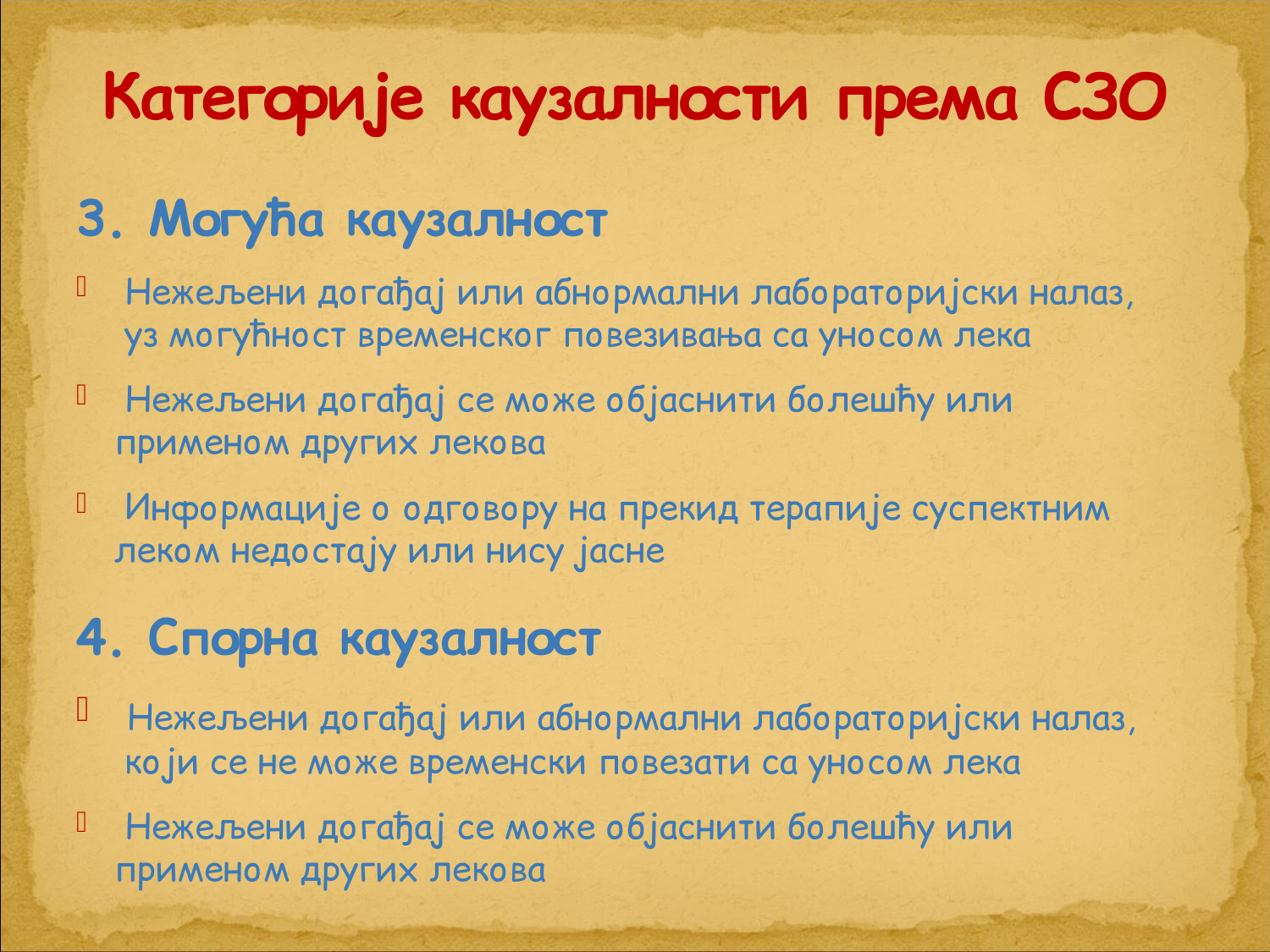

# Категорије каузалности према СЗО
3. Могућа каузалност

 Нежељени догађај или абнормални лабораторијски налаз,      уз могућност временског повезивања са уносом лека

 Нежељени догађај се може објаснити болешћу или применом других лекова

 Информације о одговору на прекид терапије суспектним леком недостају или нису јасне

4. Спорна каузалност

 Нежељени догађај или абнормални лабораторијски налаз,      који се не може временски повезати са уносом лека

 Нежељени догађај се може објаснити болешћу или применом других лекова